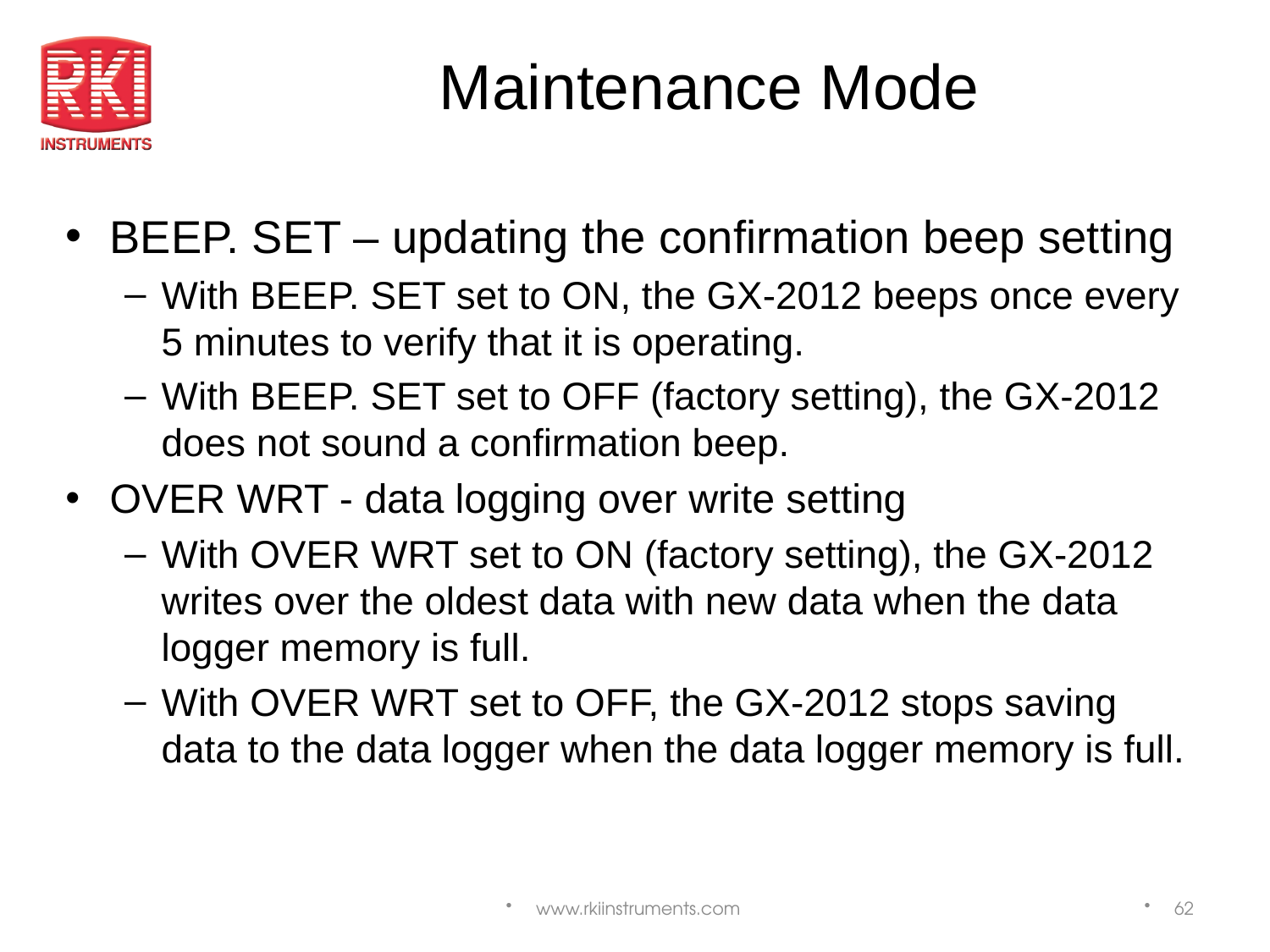

# Maintenance Mode
BEEP. SET – updating the confirmation beep setting
With BEEP. SET set to ON, the GX-2012 beeps once every 5 minutes to verify that it is operating.
With BEEP. SET set to OFF (factory setting), the GX-2012 does not sound a confirmation beep.
OVER WRT - data logging over write setting
With OVER WRT set to ON (factory setting), the GX-2012 writes over the oldest data with new data when the data logger memory is full.
With OVER WRT set to OFF, the GX-2012 stops saving data to the data logger when the data logger memory is full.

www.rkiinstruments.com
62